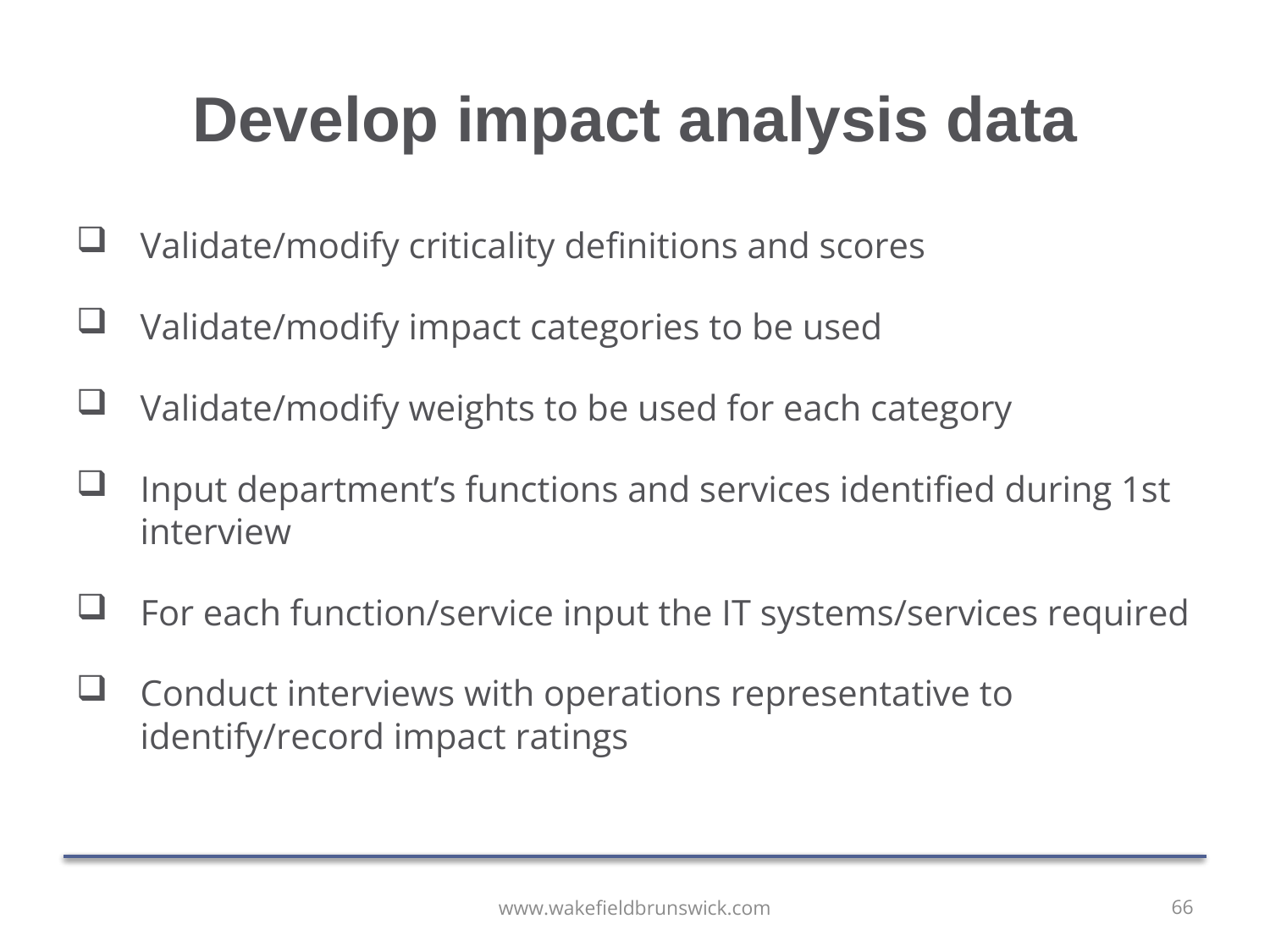

# Develop impact analysis data
Validate/modify criticality definitions and scores
Validate/modify impact categories to be used
Validate/modify weights to be used for each category
Input department’s functions and services identified during 1st interview
For each function/service input the IT systems/services required
Conduct interviews with operations representative to identify/record impact ratings
www.wakefieldbrunswick.com
66